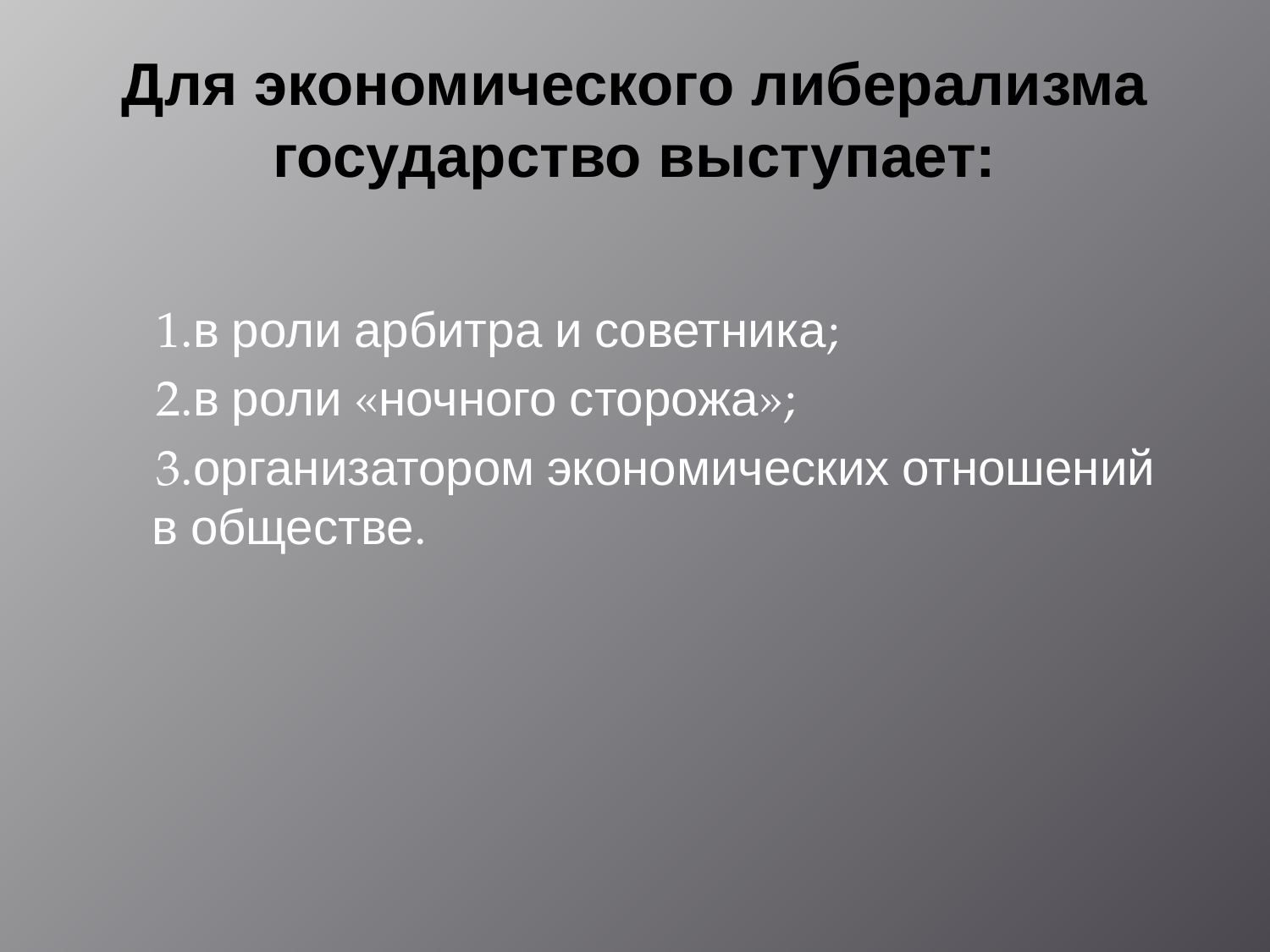

# Для экономического либерализма государство выступает:

     1.в роли арбитра и советника;
     2.в роли «ночного сторожа»;
     3.организатором экономических отношений    в обществе.